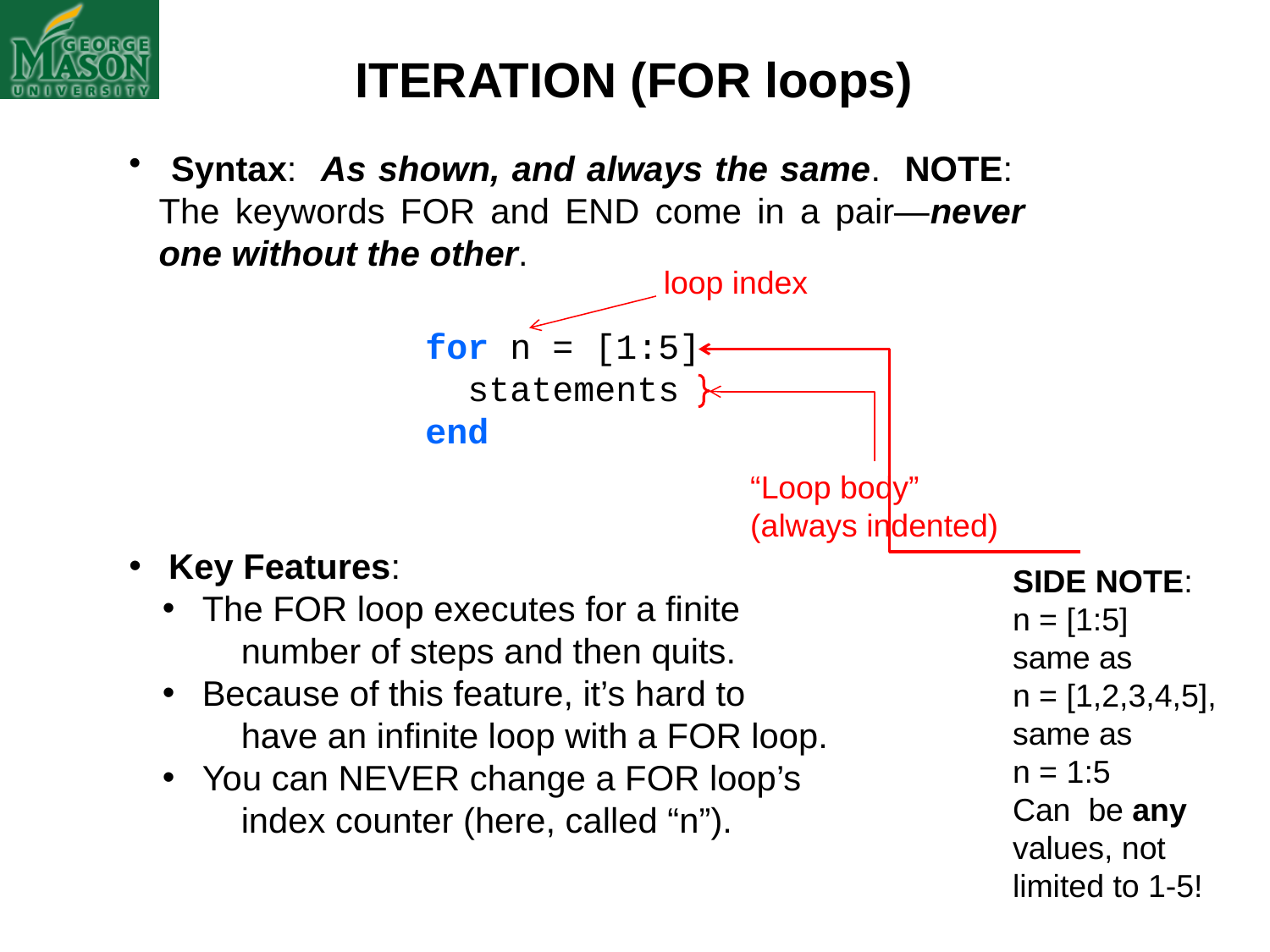

ITERATION (FOR loops)
 Syntax:  As shown, and always the same.  NOTE:  The keywords FOR and END come in a pair—never one without the other.

		  for n = [1:5]
	          statements
		  end

 Key Features:
 The FOR loop executes for a finite
     number of steps and then quits.
 Because of this feature, it’s hard to
     have an infinite loop with a FOR loop.
 You can NEVER change a FOR loop’s
     index counter (here, called “n”).
loop index

“Loop body”
(always indented)
SIDE NOTE:
n = [1:5]
same as
n = [1,2,3,4,5],
same as
n = 1:5
Can  be any values, not limited to 1-5!